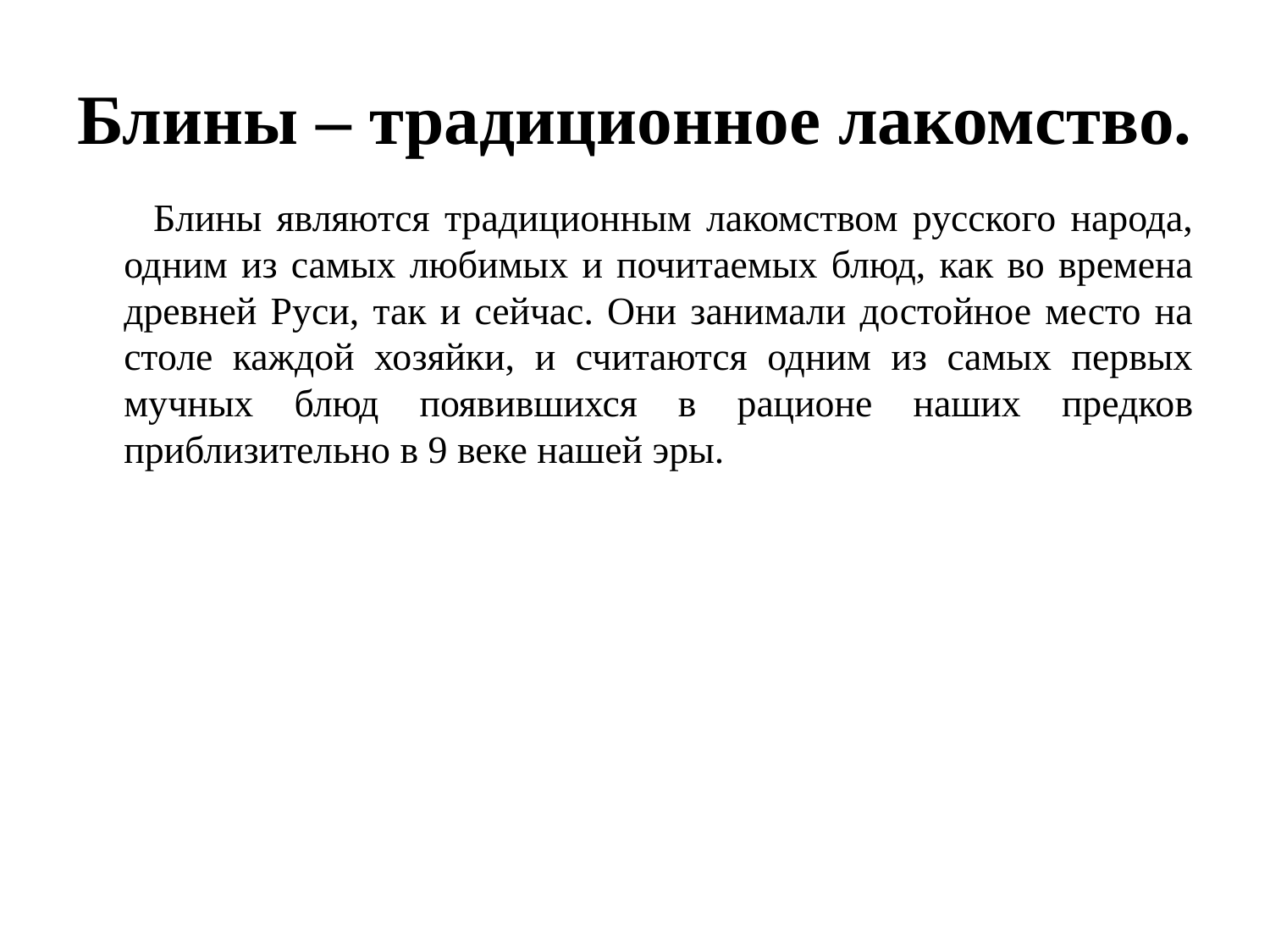

# Блины – традиционное лакомство.
	  Блины являются традиционным лакомством русского народа, одним из самых любимых и почитаемых блюд, как во времена древней Руси, так и сейчас. Они занимали достойное место на столе каждой хозяйки, и считаются одним из самых первых мучных блюд появившихся в рационе наших предков приблизительно в 9 веке нашей эры.